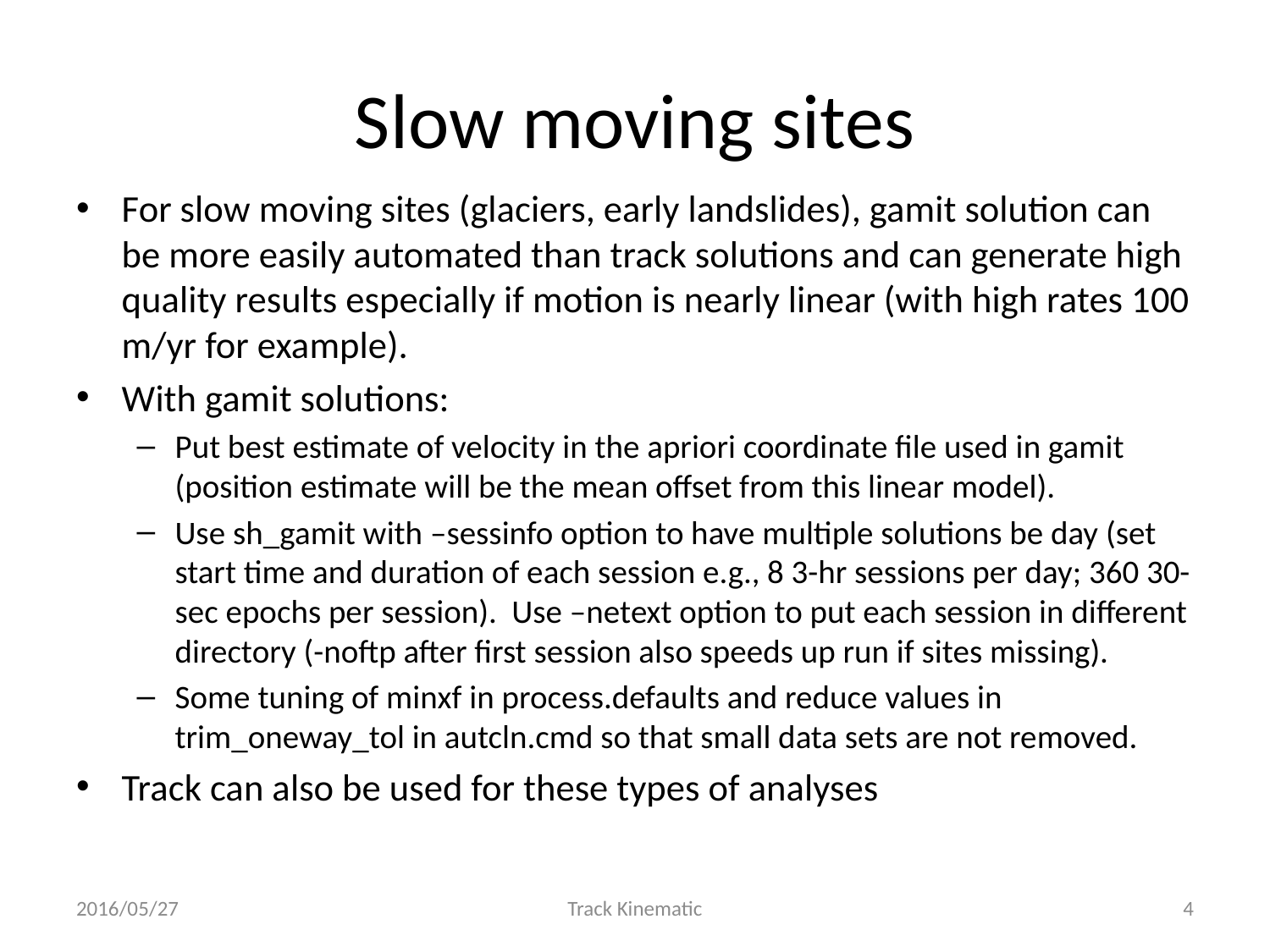

# Slow moving sites
For slow moving sites (glaciers, early landslides), gamit solution can be more easily automated than track solutions and can generate high quality results especially if motion is nearly linear (with high rates 100 m/yr for example).
With gamit solutions:
Put best estimate of velocity in the apriori coordinate file used in gamit (position estimate will be the mean offset from this linear model).
Use sh_gamit with –sessinfo option to have multiple solutions be day (set start time and duration of each session e.g., 8 3-hr sessions per day; 360 30-sec epochs per session).  Use –netext option to put each session in different directory (-noftp after first session also speeds up run if sites missing).
Some tuning of minxf in process.defaults and reduce values in trim_oneway_tol in autcln.cmd so that small data sets are not removed.
Track can also be used for these types of analyses
2016/05/27
Track Kinematic
4